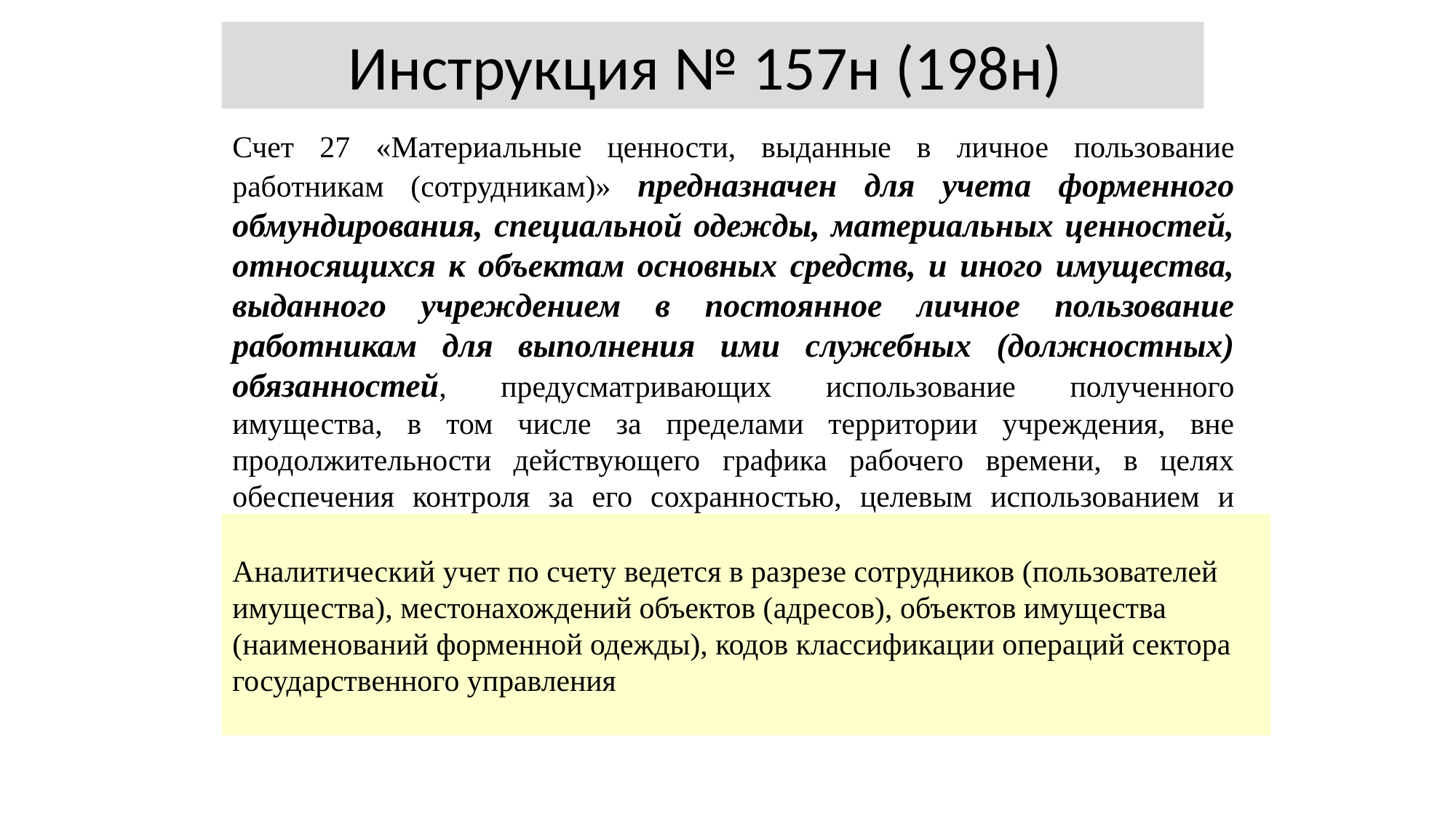

Инструкция № 157н (198н)
Счет 27 «Материальные ценности, выданные в личное пользование работникам (сотрудникам)» предназначен для учета форменного обмундирования, специальной одежды, материальных ценностей, относящихся к объектам основных средств, и иного имущества, выданного учреждением в постоянное личное пользование работникам для выполнения ими служебных (должностных) обязанностей, предусматривающих использование полученного имущества, в том числе за пределами территории учреждения, вне продолжительности действующего графика рабочего времени, в целях обеспечения контроля за его сохранностью, целевым использованием и движением

Аналитический учет по счету ведется в разрезе сотрудников (пользователей имущества), местонахождений объектов (адресов), объектов имущества (наименований форменной одежды), кодов классификации операций сектора государственного управления